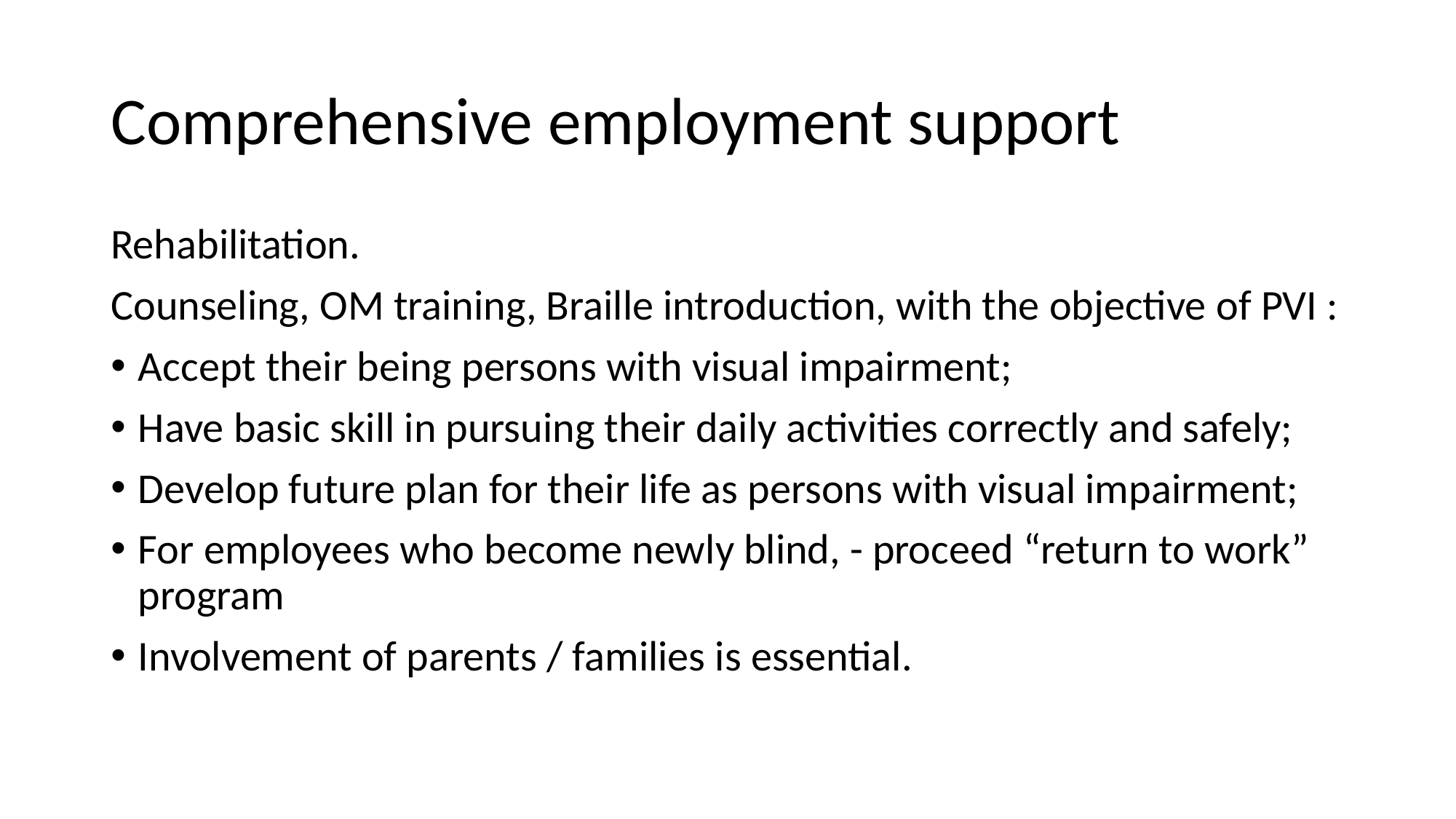

# Comprehensive employment support
Rehabilitation.
Counseling, OM training, Braille introduction, with the objective of PVI :
Accept their being persons with visual impairment;
Have basic skill in pursuing their daily activities correctly and safely;
Develop future plan for their life as persons with visual impairment;
For employees who become newly blind, - proceed “return to work” program
Involvement of parents / families is essential.